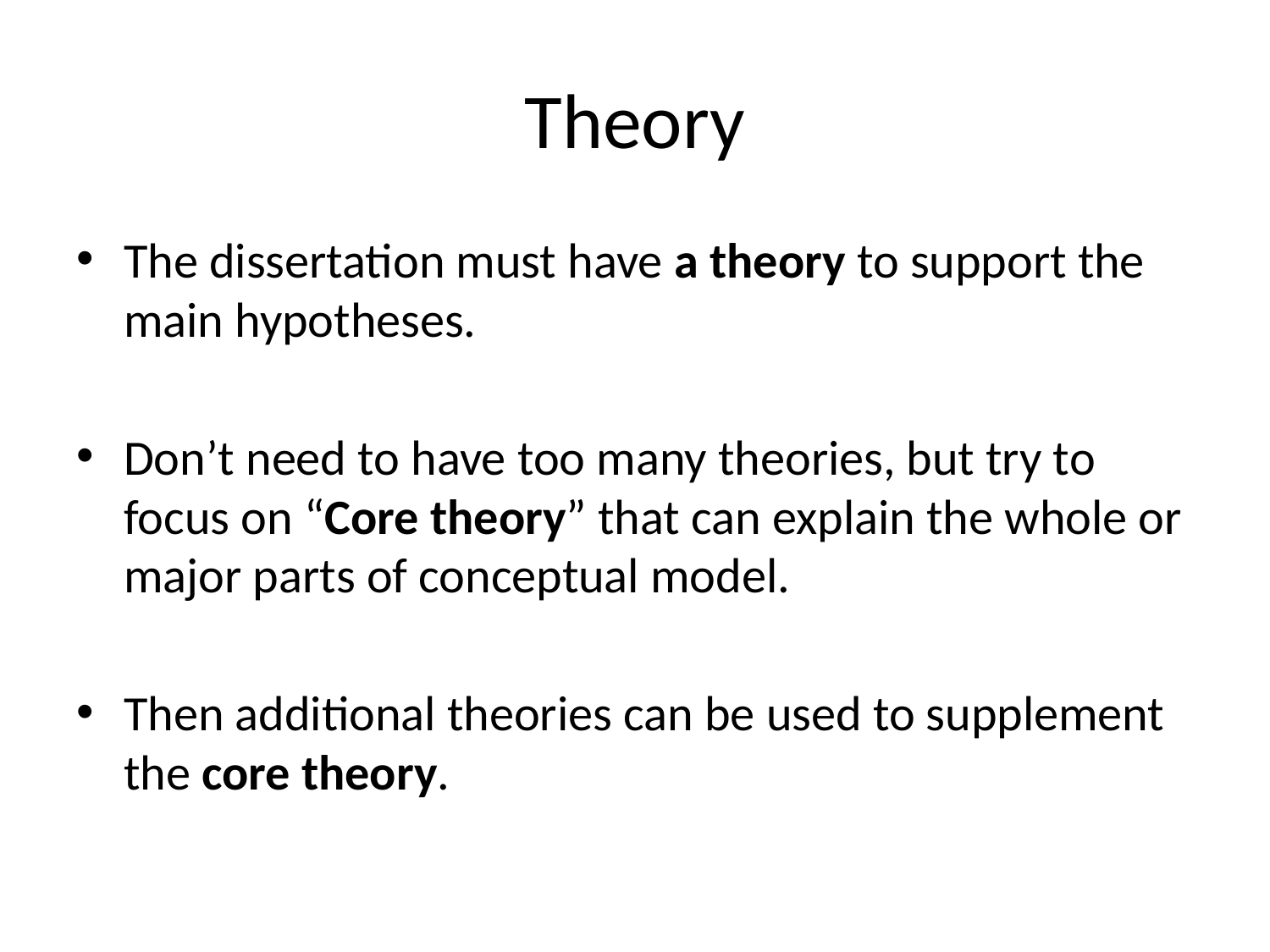

# Theory
The dissertation must have a theory to support the main hypotheses.

Don’t need to have too many theories, but try to focus on “Core theory” that can explain the whole or major parts of conceptual model.

Then additional theories can be used to supplement the core theory.